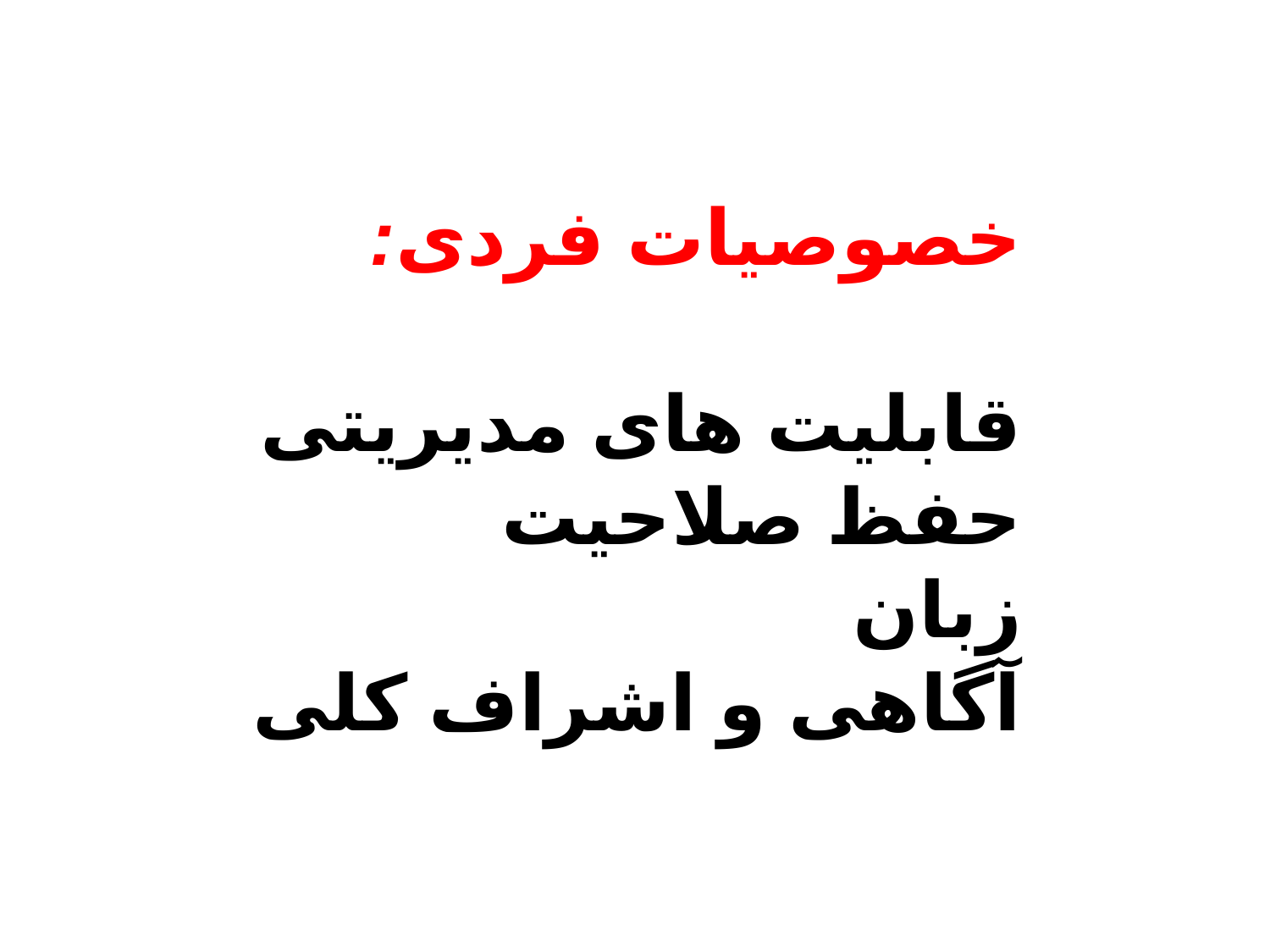

# خصوصیات فردی: قابلیت های مدیریتی حفظ صلاحیت زبان آگاهی و اشراف کلی